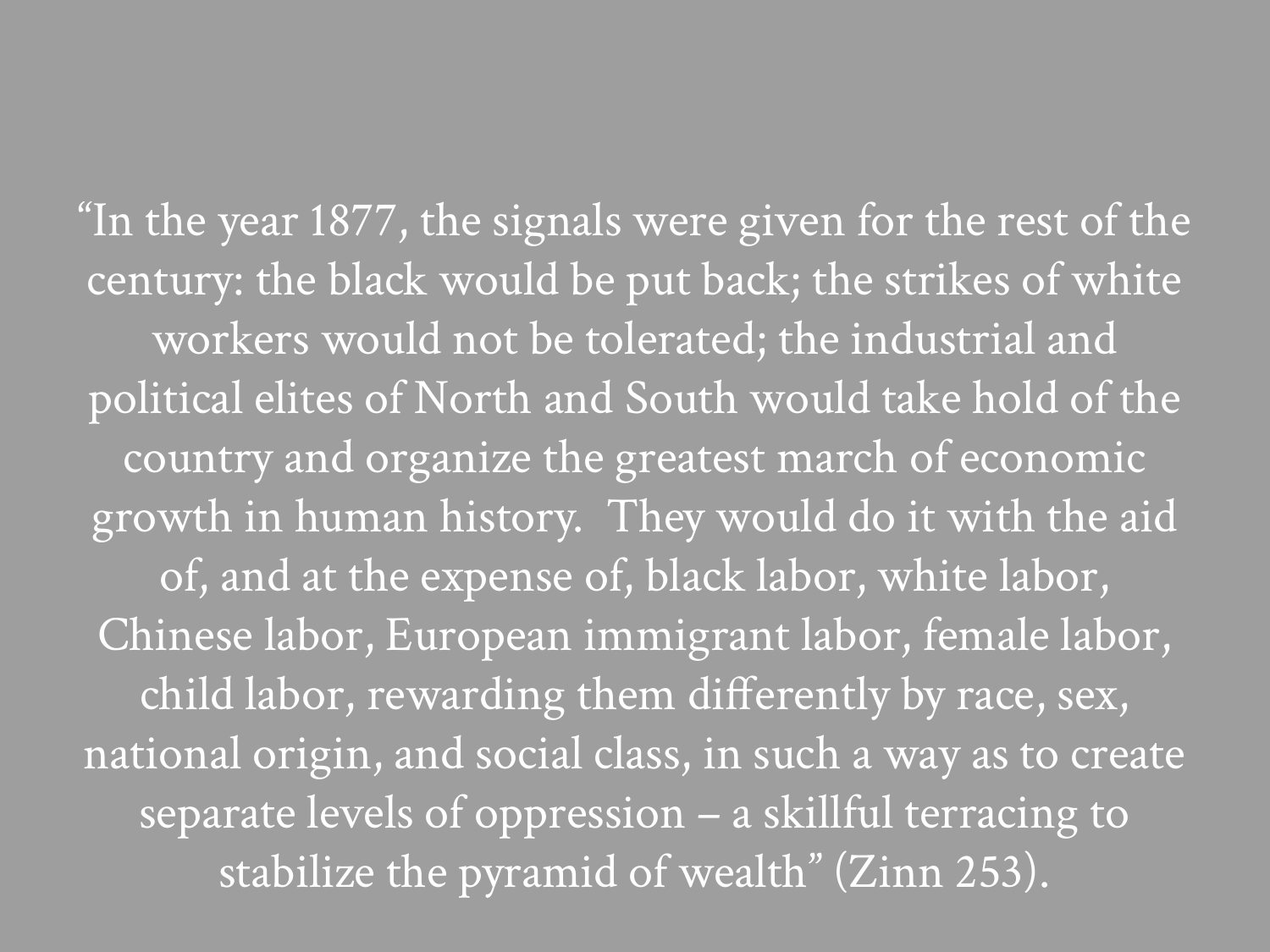

“In the year 1877, the signals were given for the rest of the century: the black would be put back; the strikes of white workers would not be tolerated; the industrial and political elites of North and South would take hold of the country and organize the greatest march of economic growth in human history.  They would do it with the aid of, and at the expense of, black labor, white labor, Chinese labor, European immigrant labor, female labor, child labor, rewarding them differently by race, sex, national origin, and social class, in such a way as to create separate levels of oppression – a skillful terracing to stabilize the pyramid of wealth” (Zinn 253).